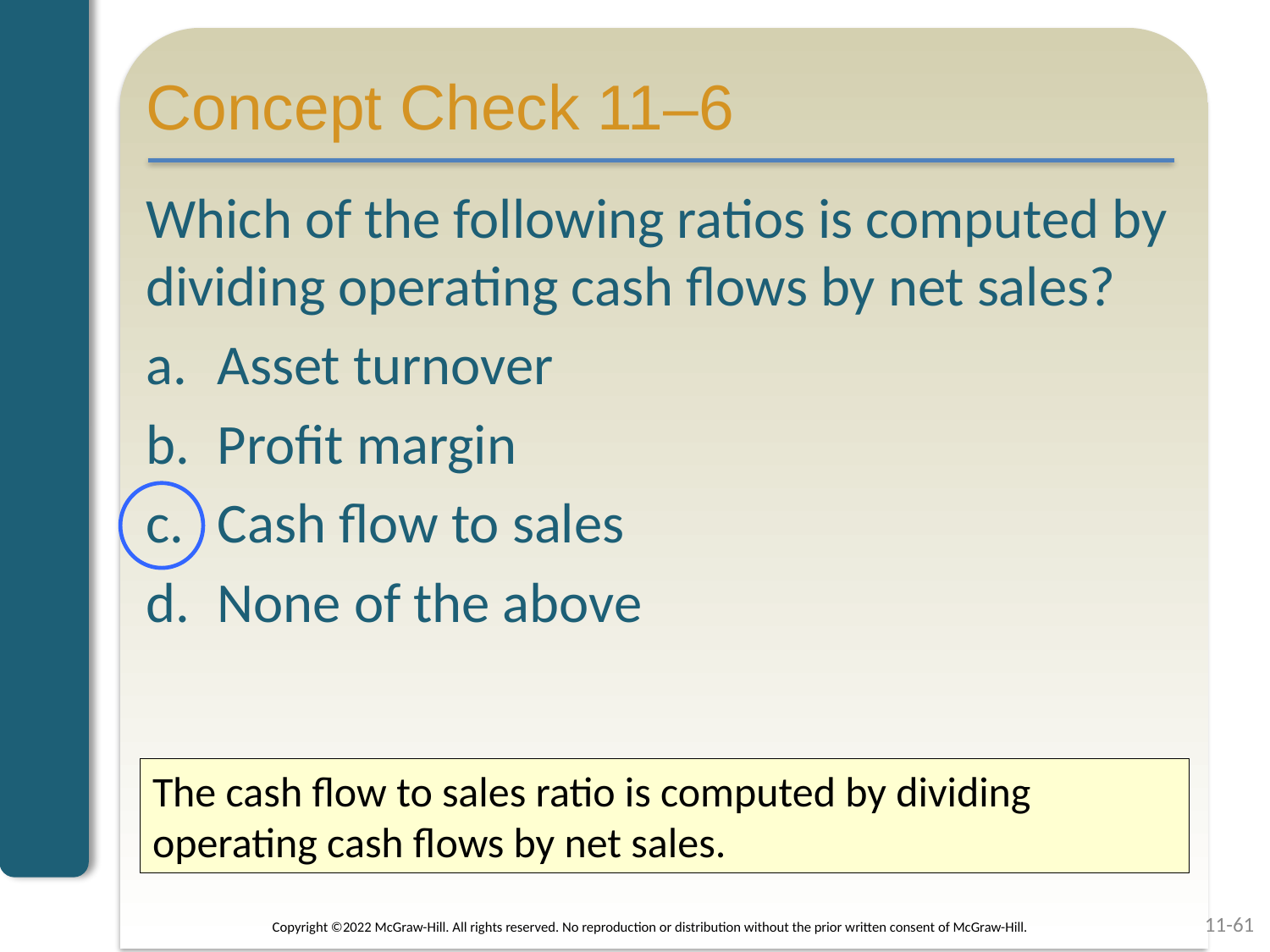

# Concept Check 11–6
Which of the following ratios is computed by dividing operating cash flows by net sales?
Asset turnover
Profit margin
Cash flow to sales
None of the above

The cash flow to sales ratio is computed by dividing operating cash flows by net sales.
11-61
Copyright ©2022 McGraw-Hill. All rights reserved. No reproduction or distribution without the prior written consent of McGraw-Hill.